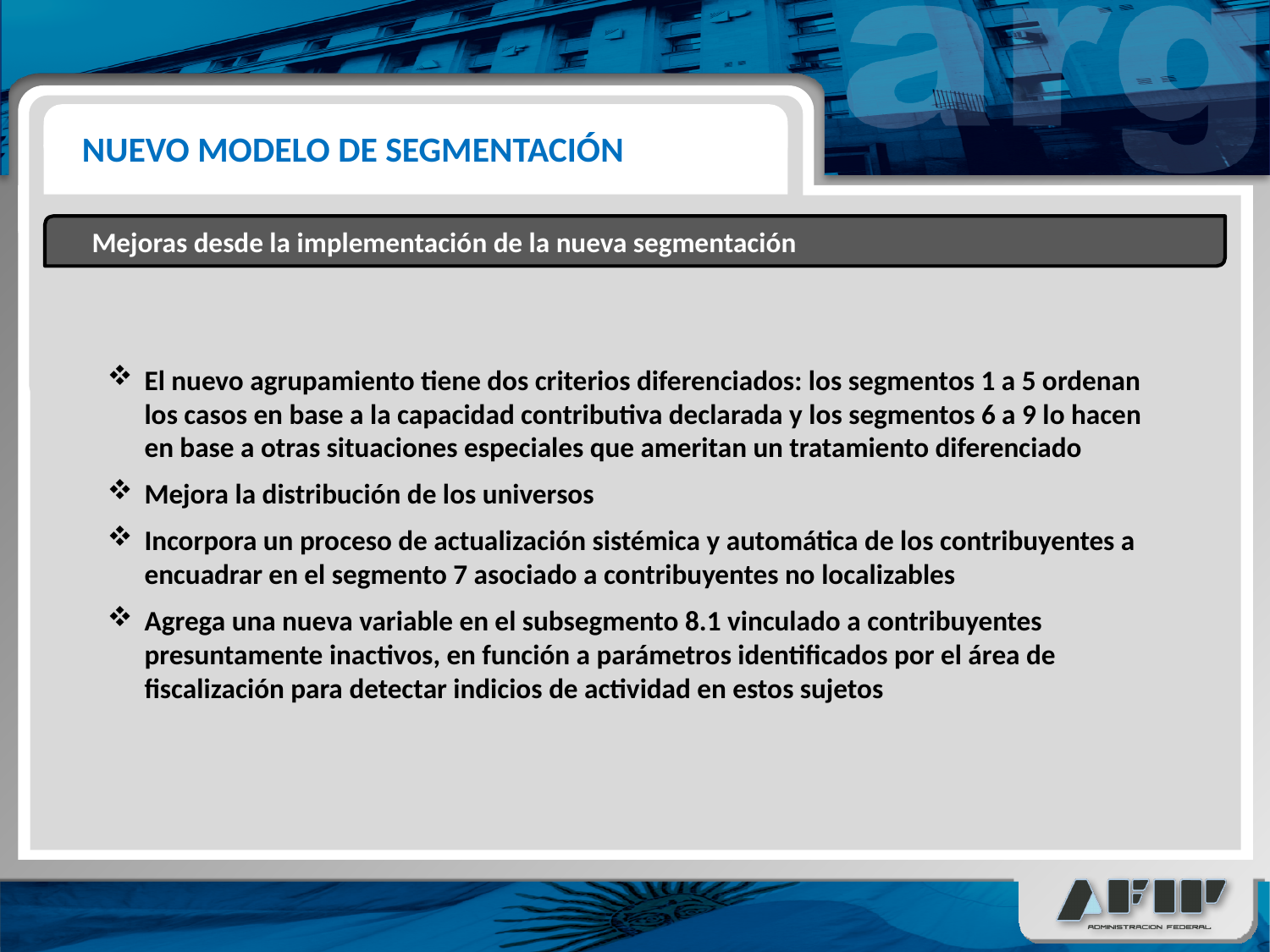

NUEVO MODELO DE SEGMENTACIÓN

Mejoras desde la implementación de la nueva segmentación
El nuevo agrupamiento tiene dos criterios diferenciados: los segmentos 1 a 5 ordenan los casos en base a la capacidad contributiva declarada y los segmentos 6 a 9 lo hacen en base a otras situaciones especiales que ameritan un tratamiento diferenciado
Mejora la distribución de los universos
Incorpora un proceso de actualización sistémica y automática de los contribuyentes a encuadrar en el segmento 7 asociado a contribuyentes no localizables
Agrega una nueva variable en el subsegmento 8.1 vinculado a contribuyentes presuntamente inactivos, en función a parámetros identificados por el área de fiscalización para detectar indicios de actividad en estos sujetos